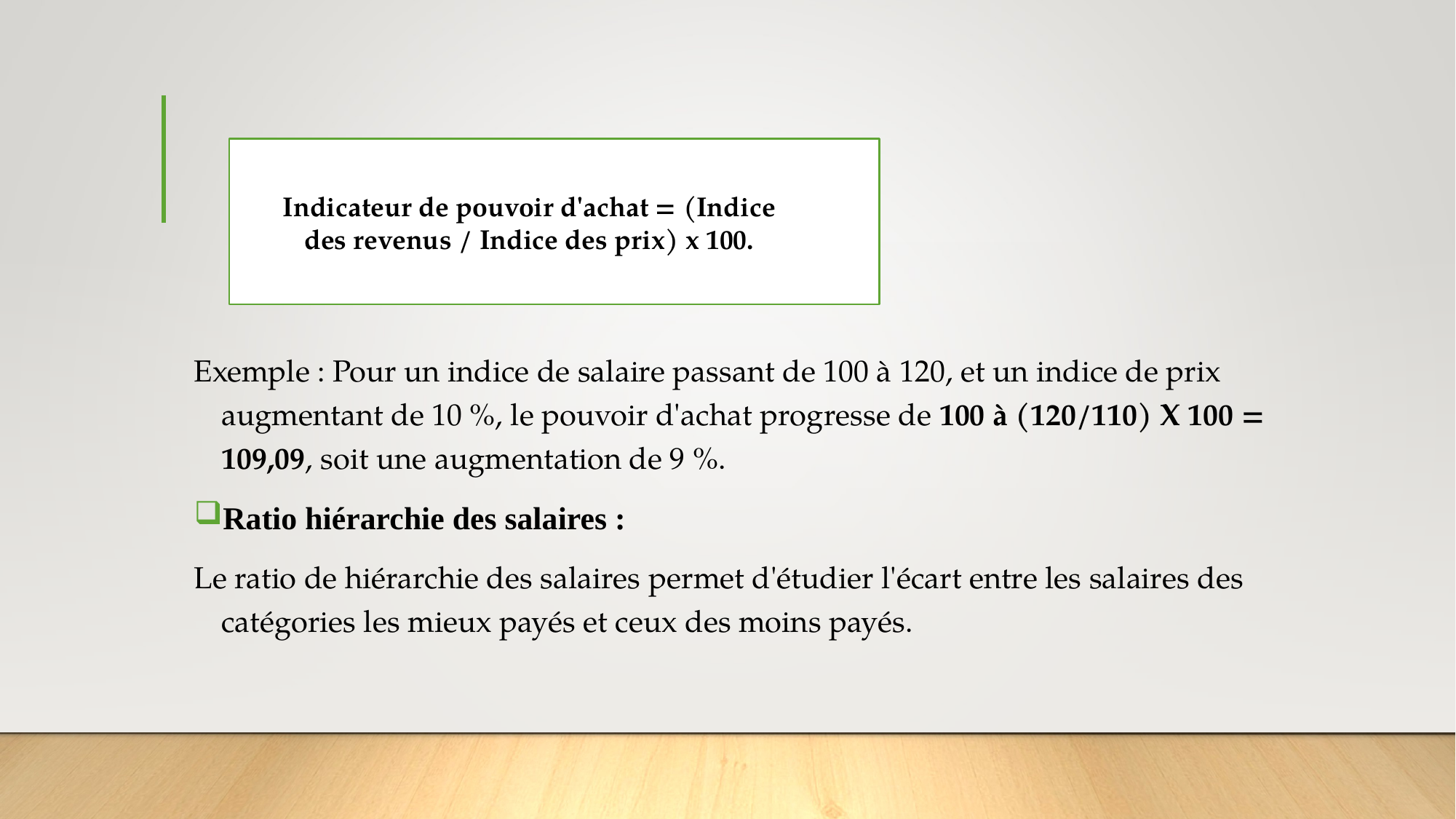

Exemple : Pour un indice de salaire passant de 100 à 120, et un indice de prix augmentant de 10 %, le pouvoir d'achat progresse de 100 à (120/110) X 100 = 109,09, soit une augmentation de 9 %.
Ratio hiérarchie des salaires :
Le ratio de hiérarchie des salaires permet d'étudier l'écart entre les salaires des catégories les mieux payés et ceux des moins payés.

Indicateur de pouvoir d'achat = (Indice des revenus / Indice des prix) x 100.